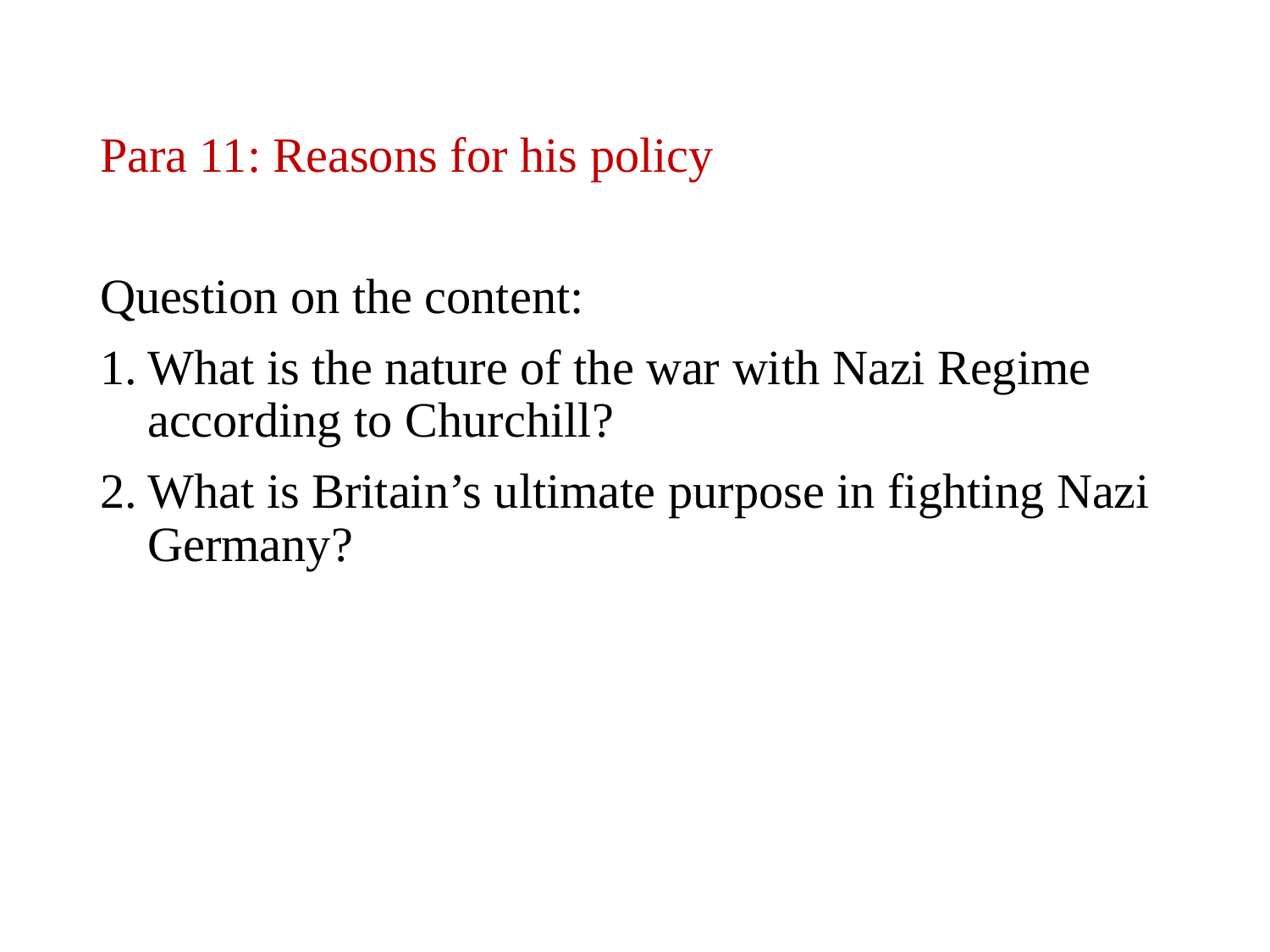

Para 11: Reasons for his policy

Question on the content:
What is the nature of the war with Nazi Regime according to Churchill?
What is Britain’s ultimate purpose in fighting Nazi Germany?